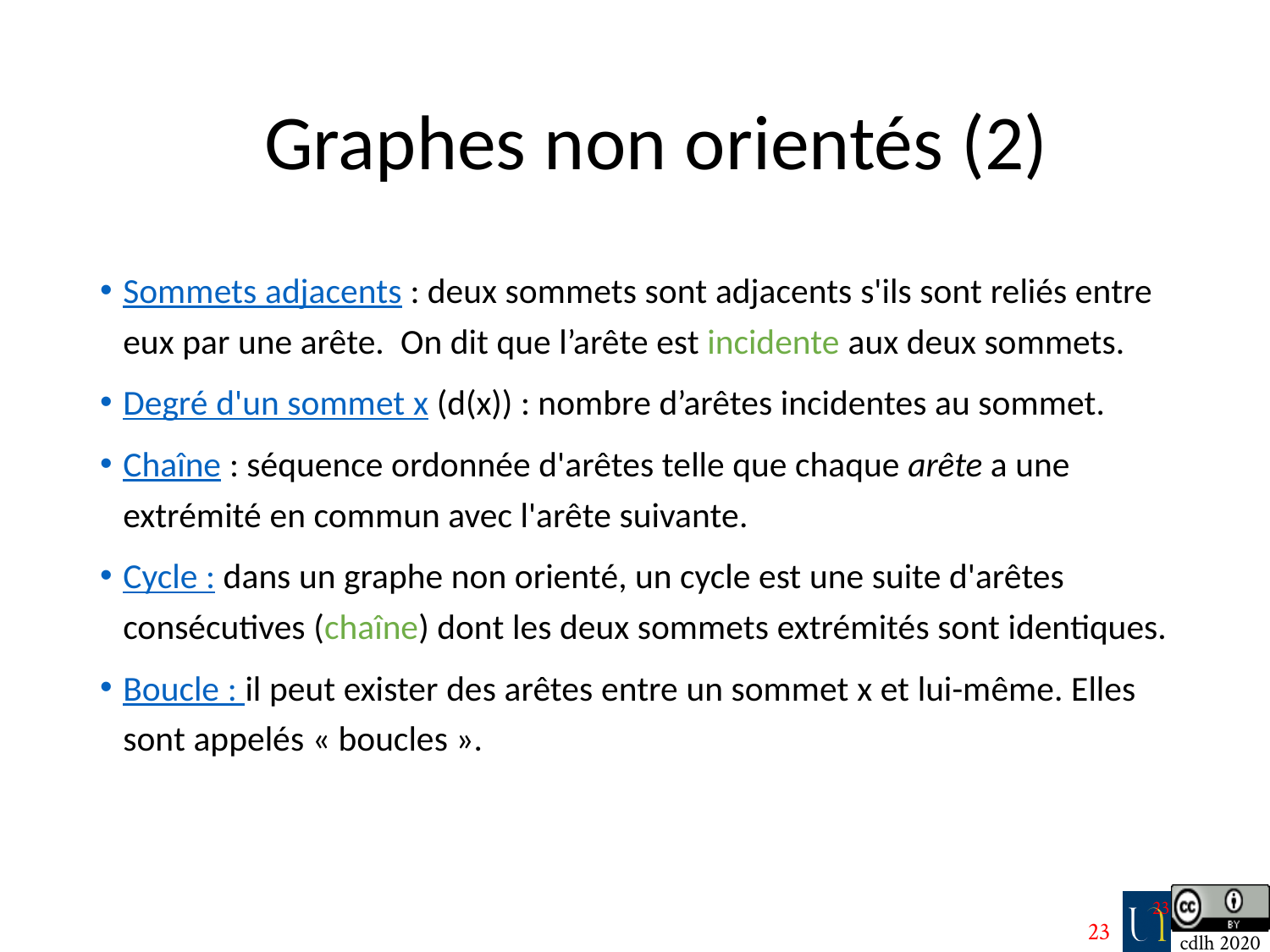

Graphes non orientés (2)
Sommets adjacents : deux sommets sont adjacents s'ils sont reliés entre eux par une arête.  On dit que l’arête est incidente aux deux sommets.
Degré d'un sommet x (d(x)) : nombre d’arêtes incidentes au sommet.
Chaîne : séquence ordonnée d'arêtes telle que chaque arête a une extrémité en commun avec l'arête suivante.
Cycle : dans un graphe non orienté, un cycle est une suite d'arêtes consécutives (chaîne) dont les deux sommets extrémités sont identiques.
Boucle : il peut exister des arêtes entre un sommet x et lui-même. Elles sont appelés « boucles ».

23